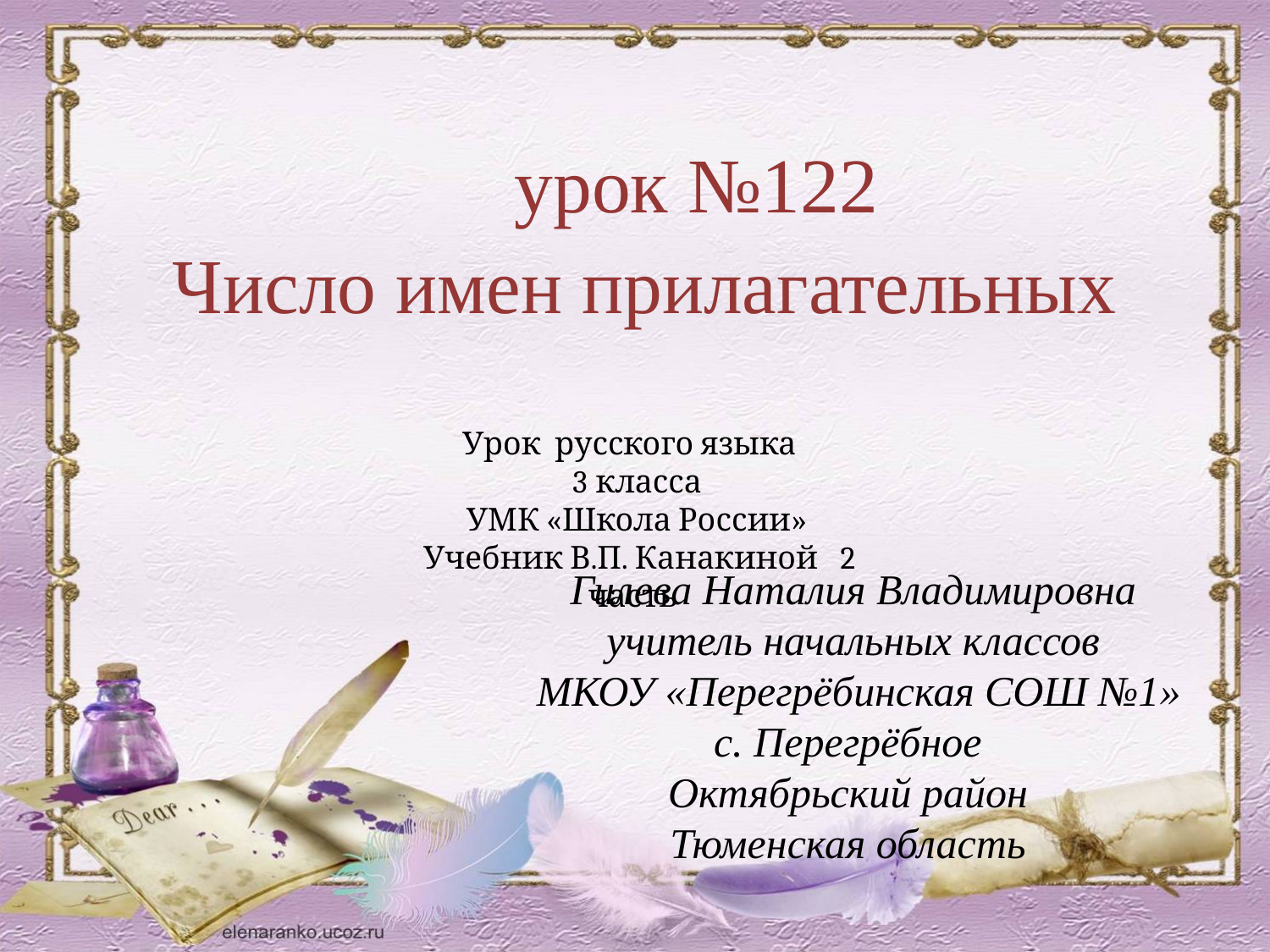

урок №122
 Число имен прилагательных
Урок  русского языка
3 класса
УМК «Школа России»
Учебник В.П. Канакиной   2 часть
 Гилева Наталия Владимировна
учитель начальных классов
 МКОУ «Перегрёбинская СОШ №1»
с. Перегрёбное
Октябрьский район
Тюменская область